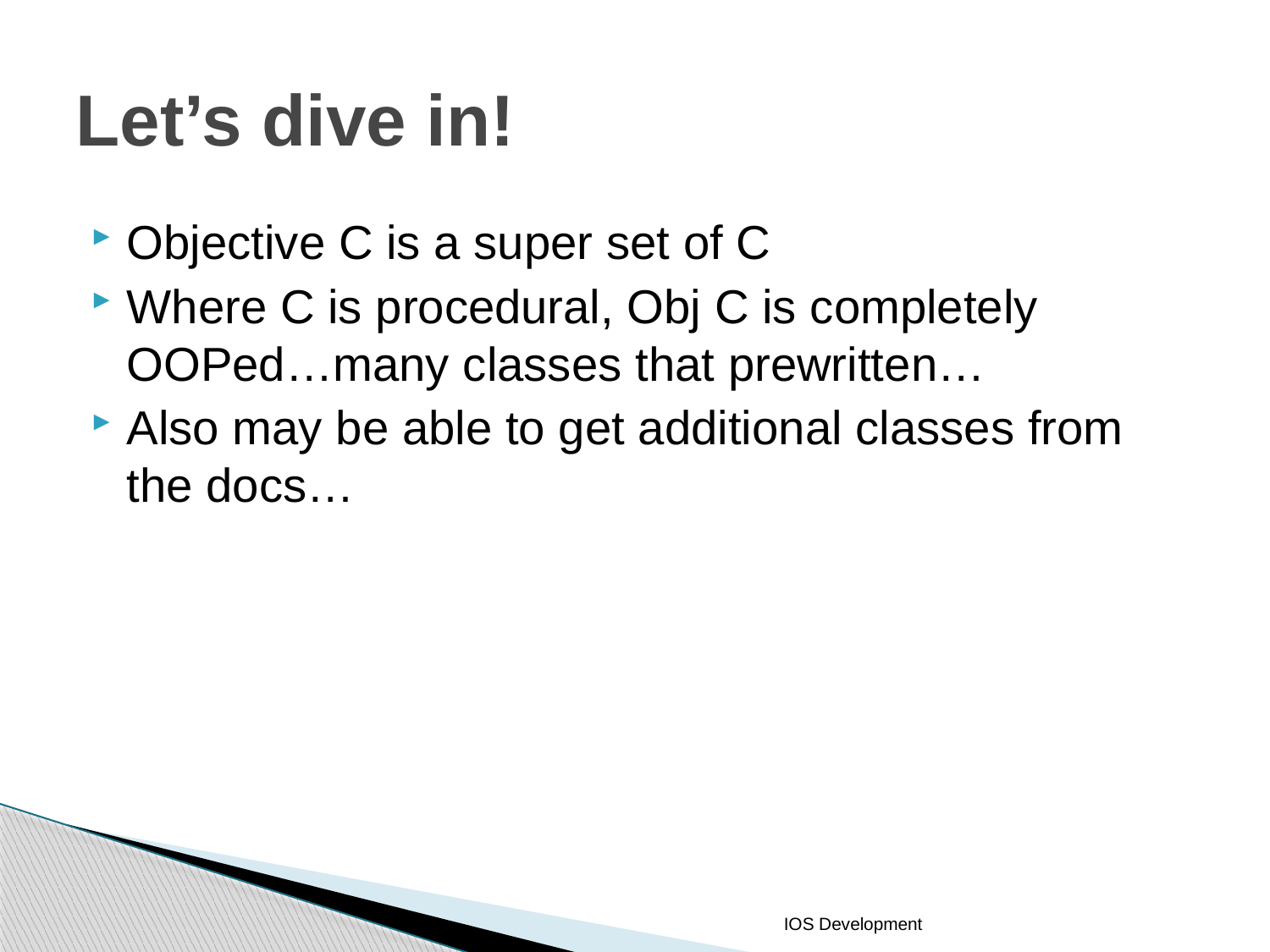

# Let’s dive in!
Objective C is a super set of C
Where C is procedural, Obj C is completely OOPed…many classes that prewritten…
Also may be able to get additional classes from the docs…
IOS Development